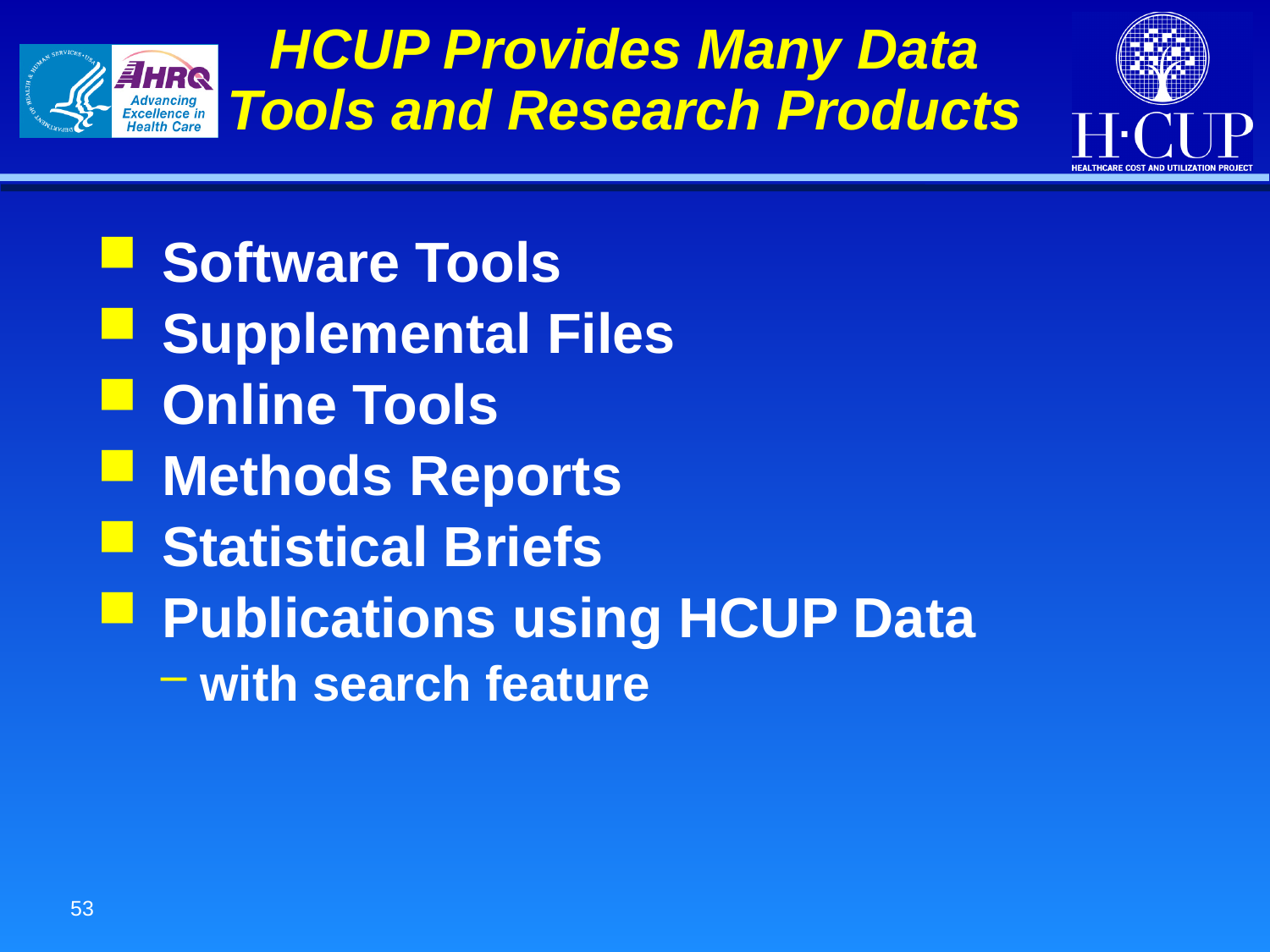

# HCUP Provides Many Data Tools and Research Products
Software Tools
Supplemental Files
Online Tools
Methods Reports
Statistical Briefs
Publications using HCUP Data
with search feature
53